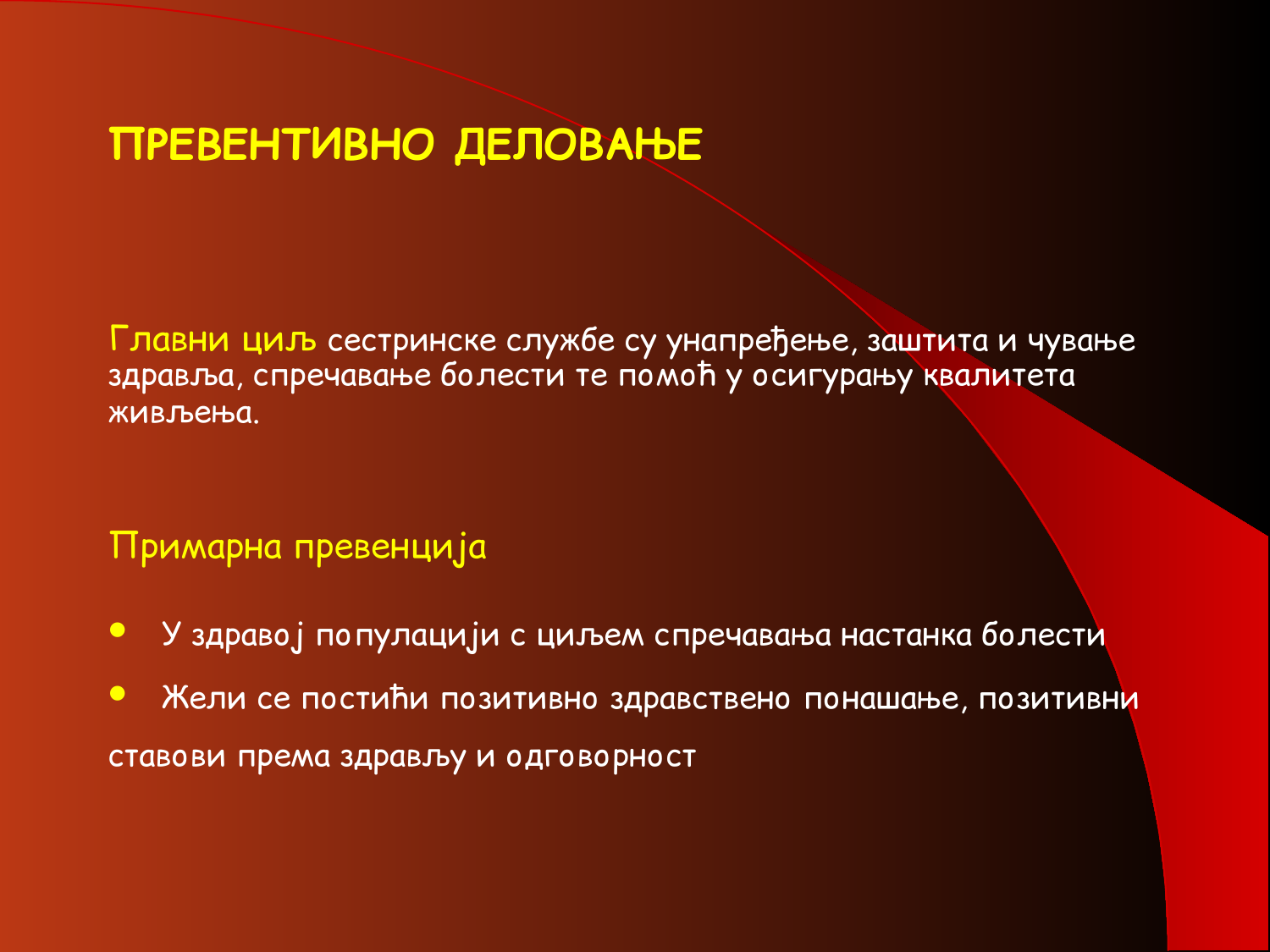

# ПРЕВЕНТИВНО ДЕЛОВАЊЕ

Главни циљ сестринске службе су унапређење, заштита и чување здравља, спречавање болести те помоћ у осигурању квалитета живљења.

Примарна превенција

   У здравој популацији с циљем спречавања настанка болести
   Жели се постићи позитивно здравствено понашање, позитивни ставови према здрављу и одговорност